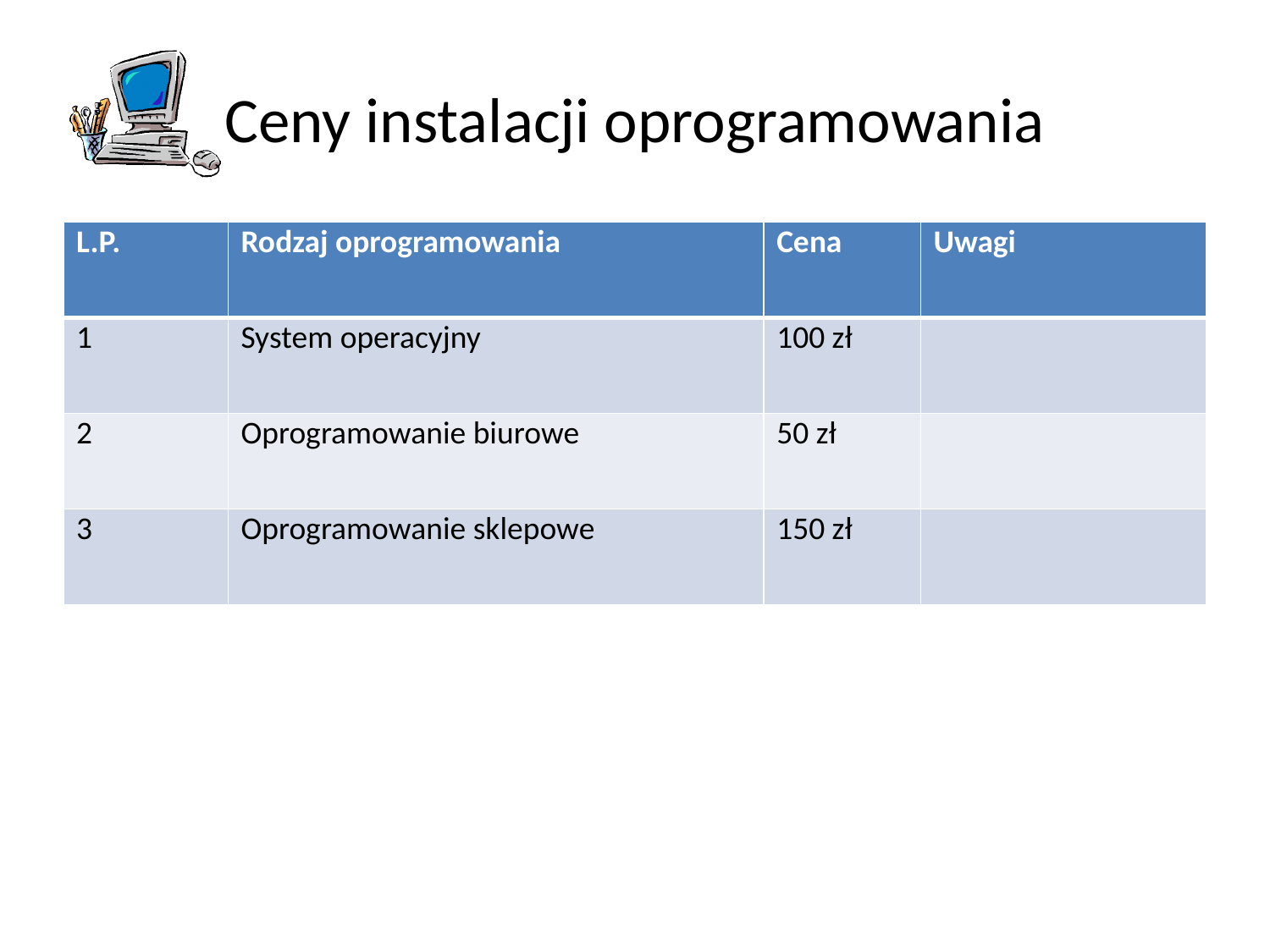

# Ceny instalacji oprogramowania
| L.P. | Rodzaj oprogramowania | Cena | Uwagi |
| --- | --- | --- | --- |
| 1 | System operacyjny | 100 zł |  |
| 2 | Oprogramowanie biurowe | 50 zł |  |
| 3 | Oprogramowanie sklepowe | 150 zł |  |